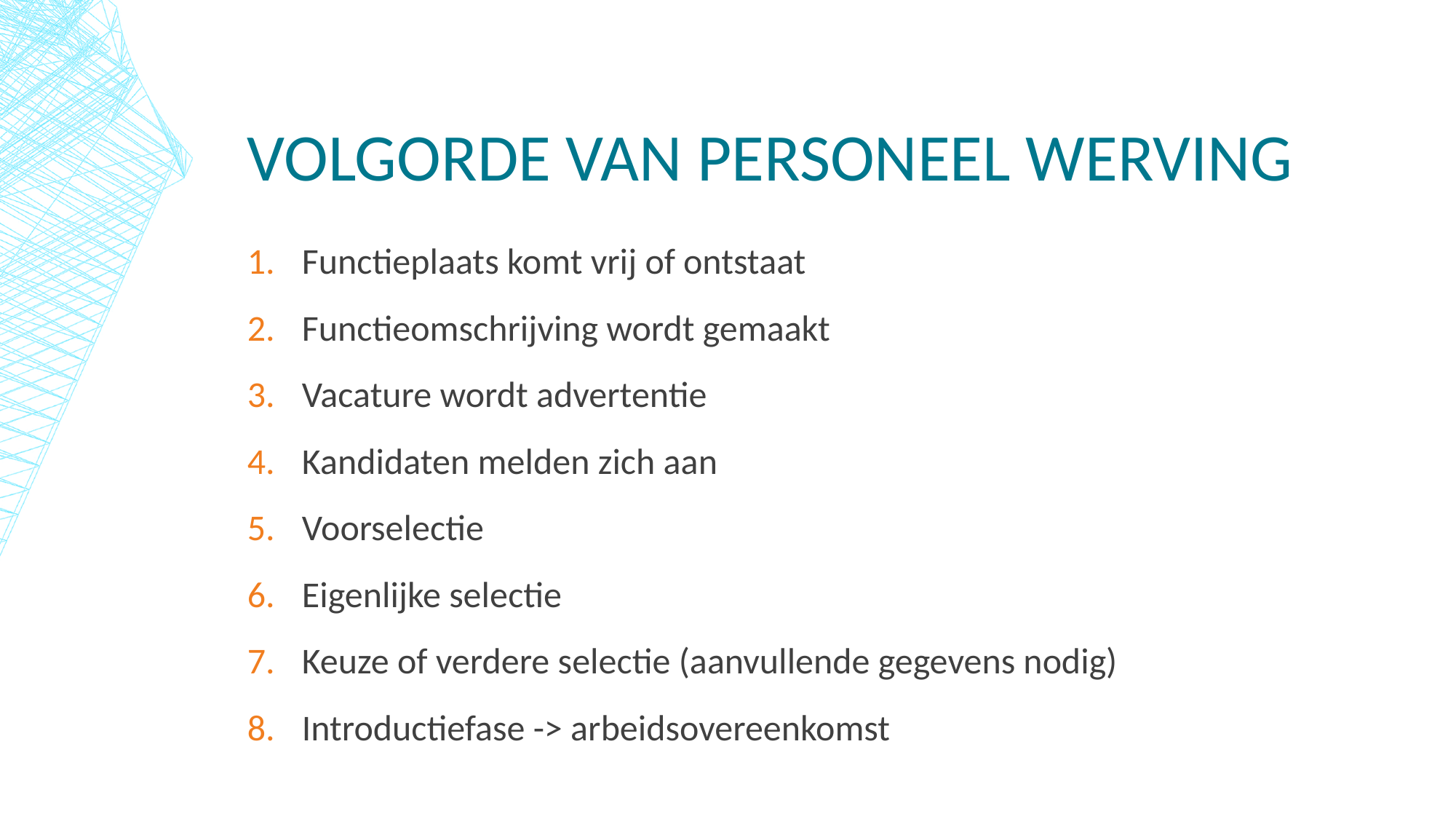

# Volgorde van Personeel werving
Functieplaats komt vrij of ontstaat
Functieomschrijving wordt gemaakt
Vacature wordt advertentie
Kandidaten melden zich aan
Voorselectie
Eigenlijke selectie
Keuze of verdere selectie (aanvullende gegevens nodig)
Introductiefase -> arbeidsovereenkomst